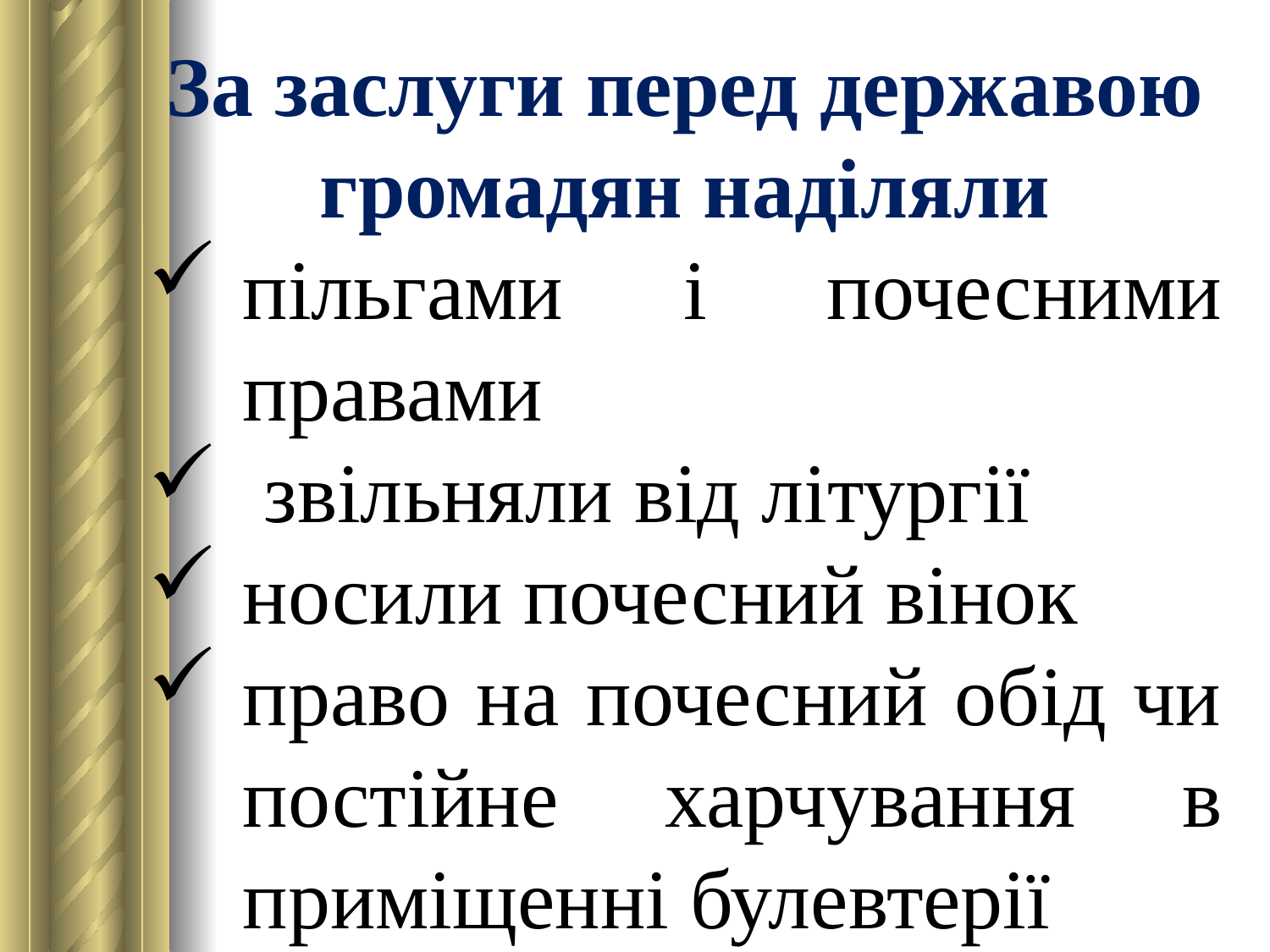

За заслуги перед державою громадян наділяли
пільгами і почесними правами
 звільняли від літургії
носили почесний вінок
право на почесний обід чи постійне харчу­вання в приміщенні булевтерії

.

Громадяни Афін мали й певні обов'язки, серед яких найважливі­шим була військова служба. Звільняли від неї тільки членів Ради 500, державних урядовців та власників кораблів, які служили державі. Важ­ливими були й обов'язки брати участь у роботі Народних зборів, вико­нувати певні повинності й сплачувати податок на користь суспільства, держави. Найбагатші громадяни (перший розряд) мали ще один обо­в'язок перед суспільством — так звані літургії. Чим багатший був гро­мадянин, тим складнішими були літургії, пов'язані зазвичай зі значни­ми видатками. Літургії поділяли на звичайні, тобто такі, які повторю-

валися регулярно, щороку, і надзвичайні. До звичайних належали хо-регії (організація і фінансування музичних, хорових, поетичних зма­гань, театральних вистав та ін.), гімнасіархії (організація і харчування учасників спортивних змагань), фінансування спільних обідів під час різних святкувань та ін.

До надзвичайних літургій відносили трієрархію — обов'язок спо­рядити військовий корабель. Держава давала громадянину готовий корпус корабля з тим, щоб він повністю його обладнав, забезпечив усім необхідним для плавання. За це такому громадянинові давалась змога рік командувати цим кораблем з правом отримання певної частки воєн­них трофеїв.

Не можна було призначати комусь літургію двічі на рік, як і два роки підряд. Якщо громадянин вважав, що літургія для нього надто обтяжлива, то він мав право не погодитись з її прийняттям, назвавши при цьому багатшого громадянина. Коли ж і той заперечував, то пер­ший міг запропонувати другому обмінятися майном і тоді виконати літургію. Такі випадки насправді траплялися. Водночас зазначимо, що багаті громадяни самі нерідко пропонували взяти на себе різні літур­гії — щоб здобути в суспільстві повагу і славу, популярність й політичні дивіденди. Як засвідчують джерела, щорічно близько 60 громадян ви­конували літургії.